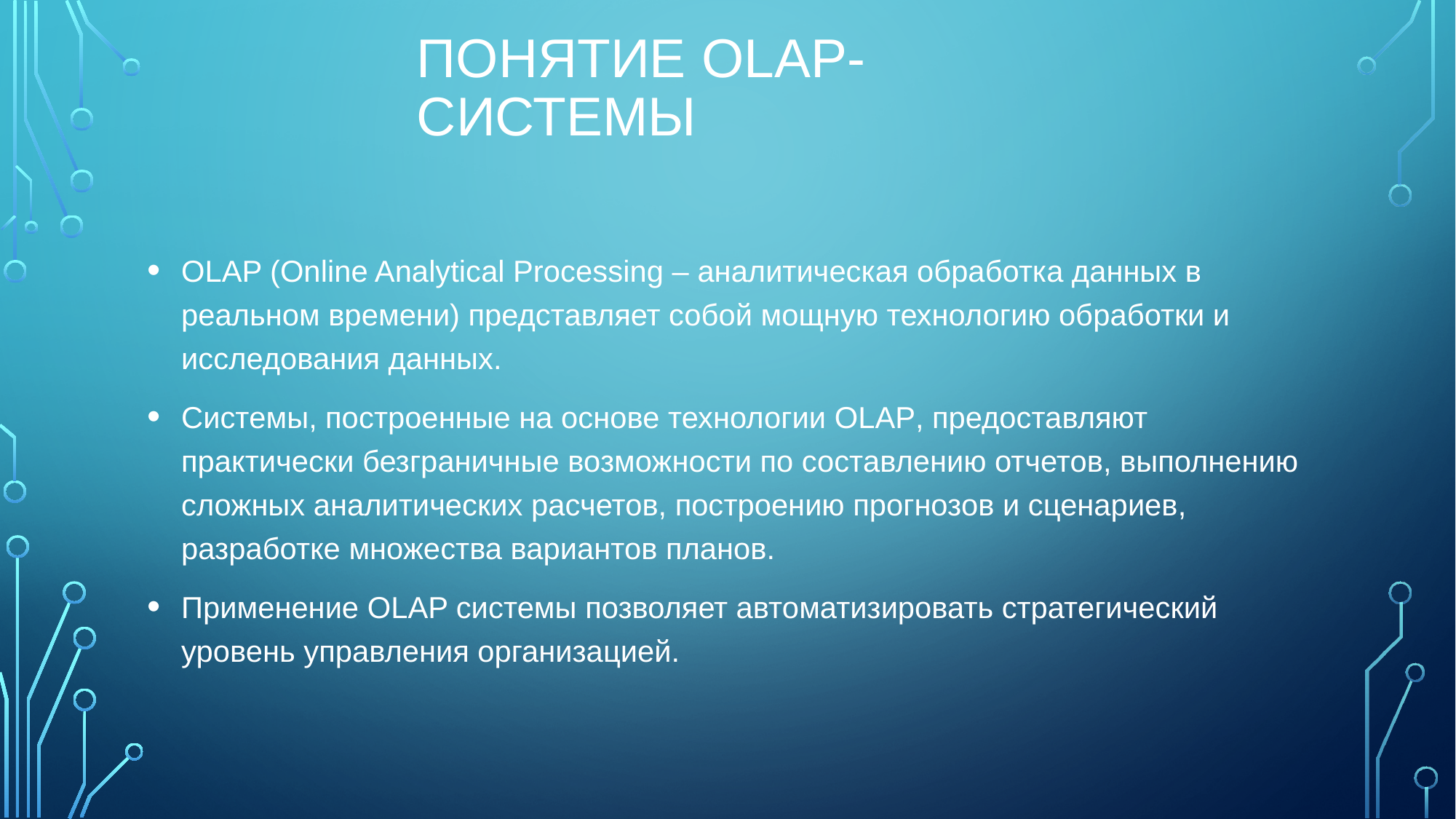

# Понятие olap-системы
OLAP (Online Analytical Processing – аналитическая обработка данных в реальном времени) представляет собой мощную технологию обработки и исследования данных.
Системы, построенные на основе технологии OLAP, предоставляют практически безграничные возможности по составлению отчетов, выполнению сложных аналитических расчетов, построению прогнозов и сценариев, разработке множества вариантов планов.
Применение OLAP системы позволяет автоматизировать стратегический уровень управления организацией.